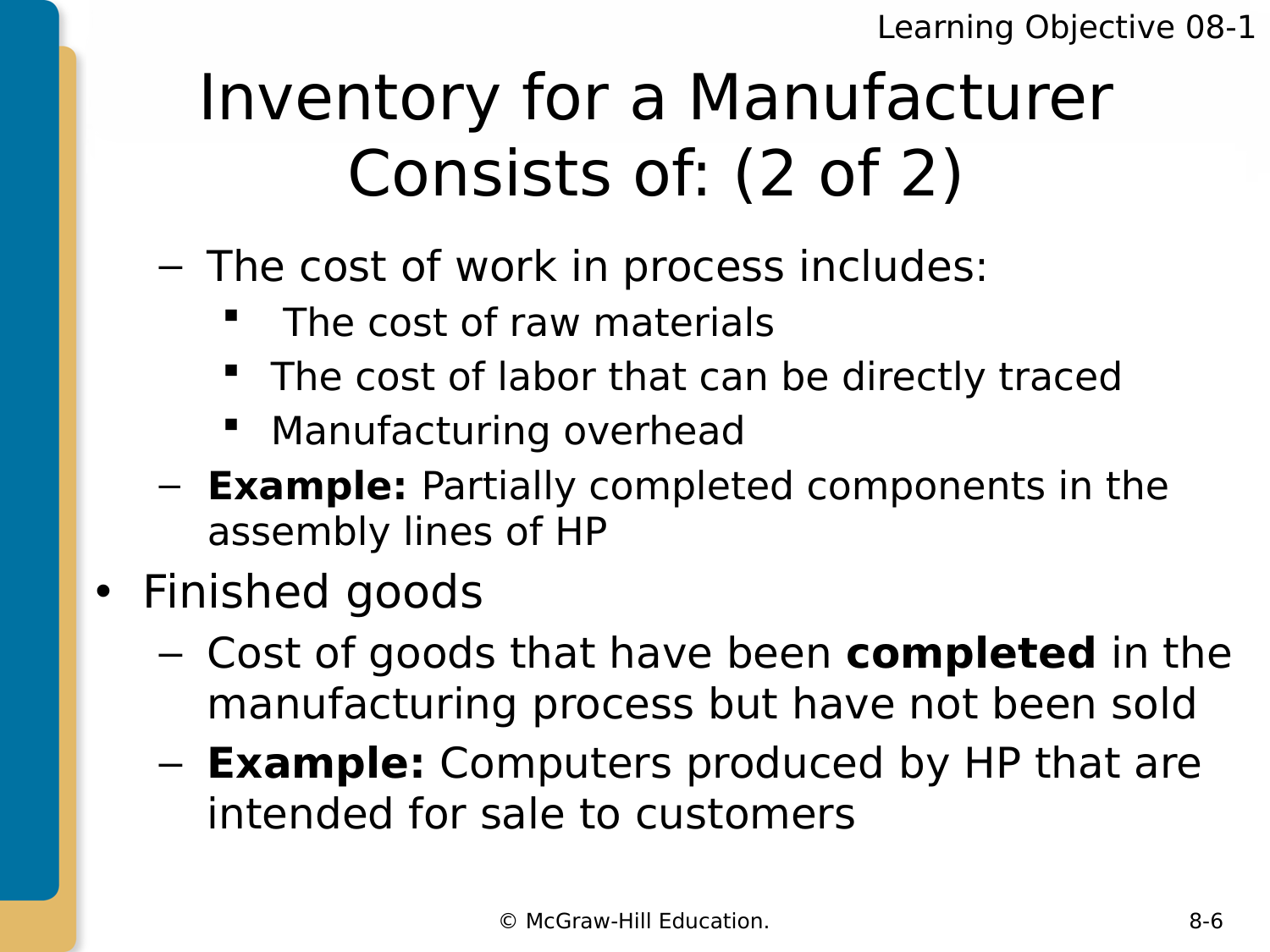

Learning Objective 08-1
# Inventory for a Manufacturer Consists of: (2 of 2)
The cost of work in process includes:
 The cost of raw materials
The cost of labor that can be directly traced
Manufacturing overhead
Example: Partially completed components in the assembly lines of HP
Finished goods
Cost of goods that have been completed in the manufacturing process but have not been sold
Example: Computers produced by HP that are intended for sale to customers